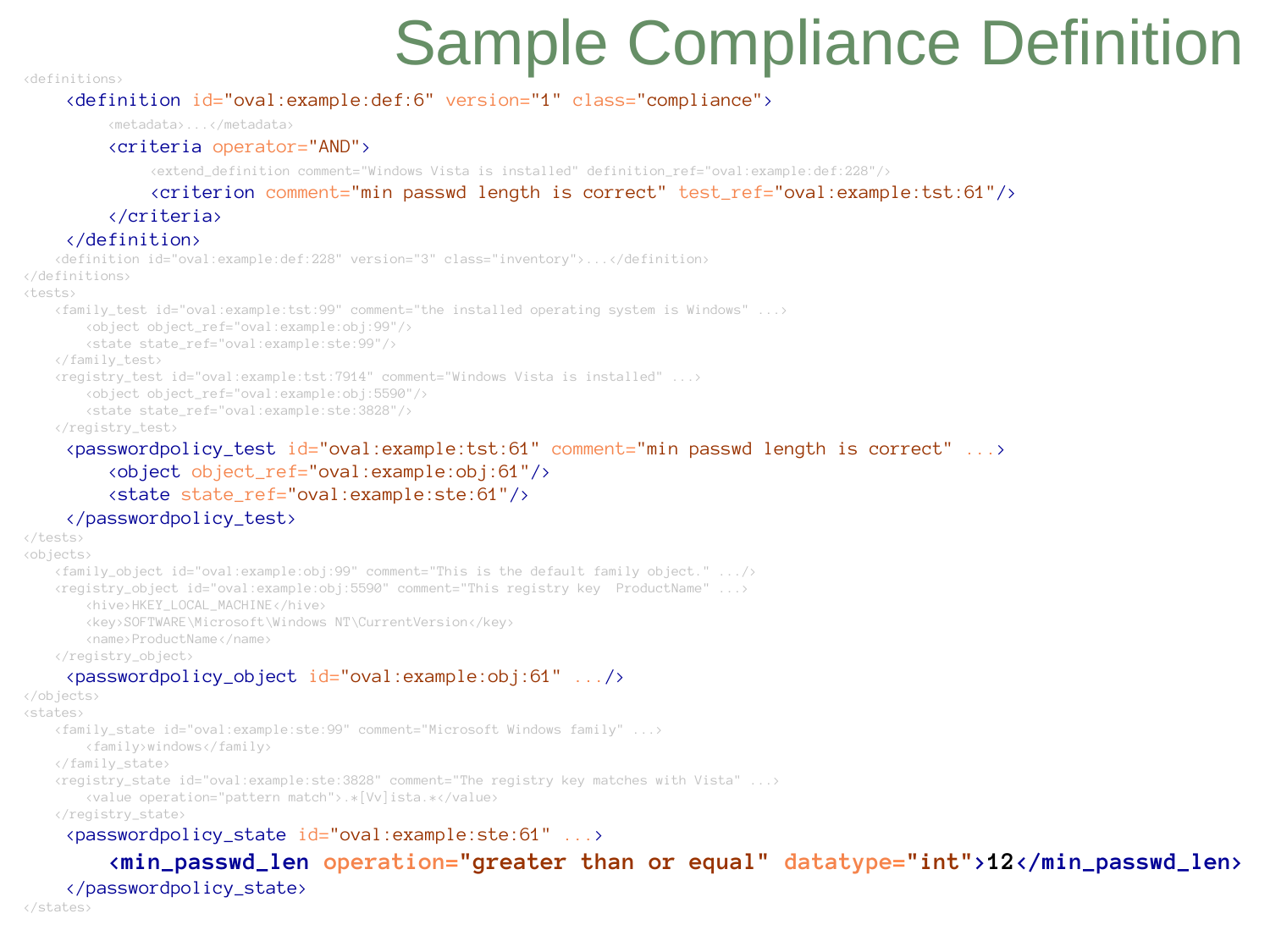

# Sample Compliance Definition
<definitions>
    <definition id="oval:example:def:6" version="1" class="compliance">
        <metadata>...</metadata>
        <criteria operator="AND">
            <extend_definition comment="Windows Vista is installed" definition_ref="oval:example:def:228"/>
            <criterion comment="min passwd length is correct" test_ref="oval:example:tst:61"/>
        </criteria>
    </definition>
    <definition id="oval:example:def:228" version="3" class="inventory">...</definition>
</definitions>
<tests>
    <family_test id="oval:example:tst:99" comment="the installed operating system is Windows" ...>
        <object object_ref="oval:example:obj:99"/>
        <state state_ref="oval:example:ste:99"/>
    </family_test>
    <registry_test id="oval:example:tst:7914" comment="Windows Vista is installed" ...>
        <object object_ref="oval:example:obj:5590"/>
        <state state_ref="oval:example:ste:3828"/>
    </registry_test>
    <passwordpolicy_test id="oval:example:tst:61" comment="min passwd length is correct" ...>
        <object object_ref="oval:example:obj:61"/>
        <state state_ref="oval:example:ste:61"/>
    </passwordpolicy_test>
</tests>
<objects>
    <family_object id="oval:example:obj:99" comment="This is the default family object." .../>
    <registry_object id="oval:example:obj:5590" comment="This registry key  ProductName" ...>
        <hive>HKEY_LOCAL_MACHINE</hive>
        <key>SOFTWARE\Microsoft\Windows NT\CurrentVersion</key>
        <name>ProductName</name>
    </registry_object>
    <passwordpolicy_object id="oval:example:obj:61" .../>
</objects>
<states>
    <family_state id="oval:example:ste:99" comment="Microsoft Windows family" ...>
        <family>windows</family>
    </family_state>
    <registry_state id="oval:example:ste:3828" comment="The registry key matches with Vista" ...>
        <value operation="pattern match">.*[Vv]ista.*</value>
    </registry_state>
    <passwordpolicy_state id="oval:example:ste:61" ...>
        <min_passwd_len operation="greater than or equal" datatype="int">12</min_passwd_len>
    </passwordpolicy_state>
</states>